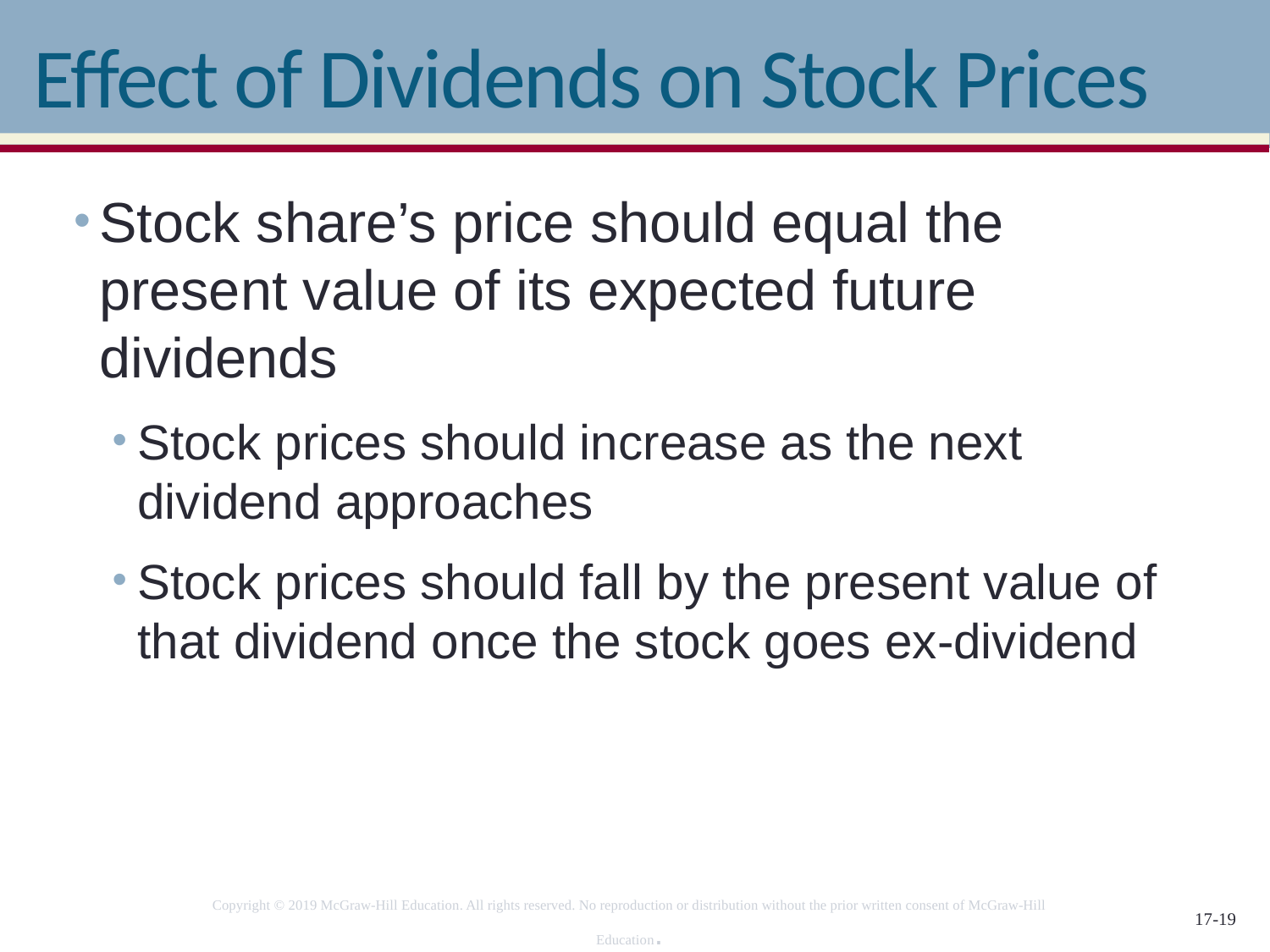

# Effect of Dividends on Stock Prices
Stock share’s price should equal the present value of its expected future dividends
Stock prices should increase as the next dividend approaches
Stock prices should fall by the present value of that dividend once the stock goes ex-dividend
Copyright © 2019 McGraw-Hill Education. All rights reserved. No reproduction or distribution without the prior written consent of McGraw-Hill Education.